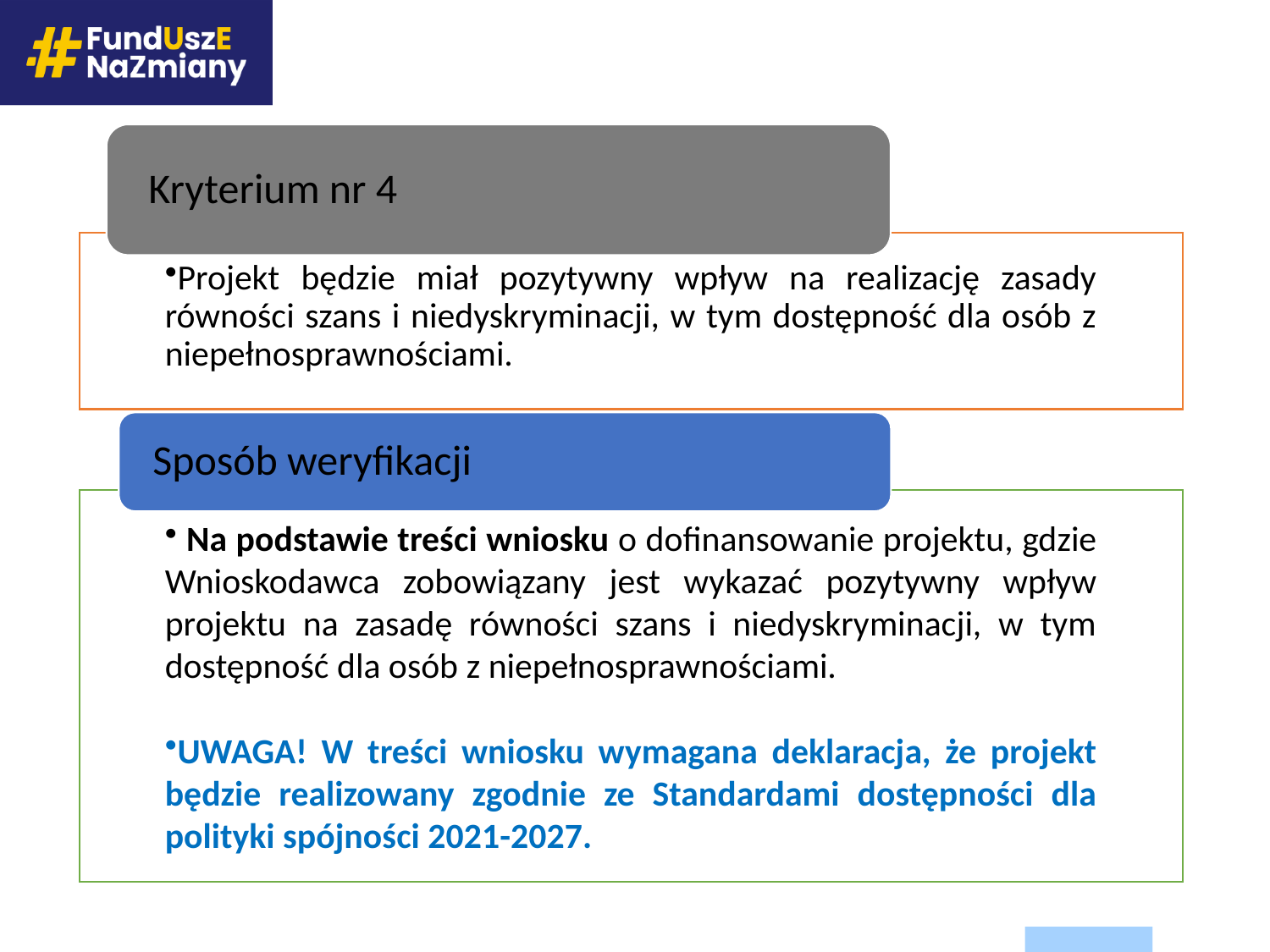

Projekt będzie miał pozytywny wpływ na realizację zasady równości szans i niedyskryminacji, w tym dostępność dla osób z niepełnosprawnościami.
Kryterium nr 4
 Na podstawie treści wniosku o dofinansowanie projektu, gdzie Wnioskodawca zobowiązany jest wykazać pozytywny wpływ projektu na zasadę równości szans i niedyskryminacji, w tym dostępność dla osób z niepełnosprawnościami.

UWAGA! W treści wniosku wymagana deklaracja, że projekt będzie realizowany zgodnie ze Standardami dostępności dla polityki spójności 2021-2027.
Sposób weryfikacji